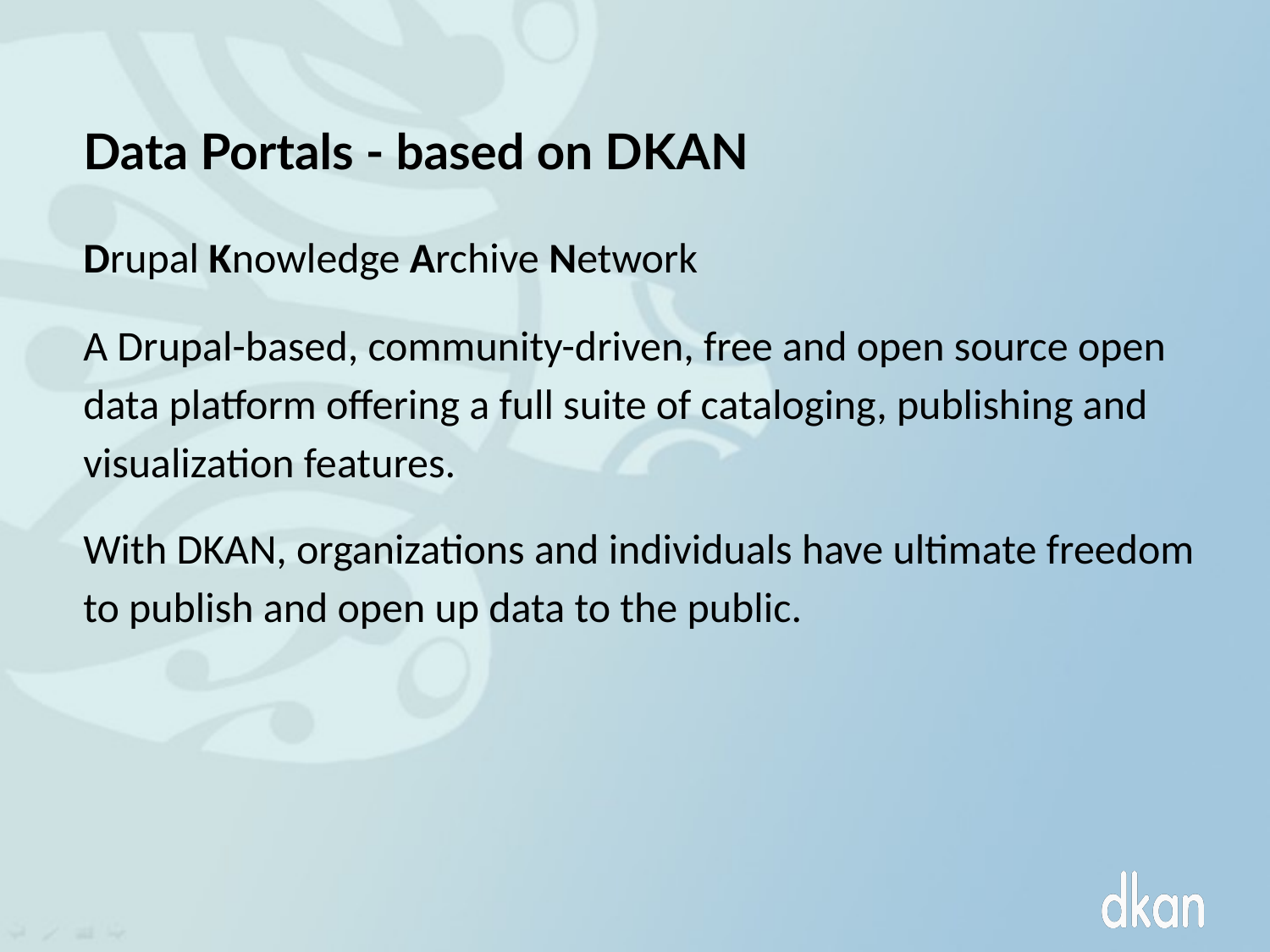

Data Portals - based on DKAN
Drupal Knowledge Archive Network

A Drupal-based, community-driven, free and open source open data platform offering a full suite of cataloging, publishing and visualization features.
With DKAN, organizations and individuals have ultimate freedom to publish and open up data to the public.